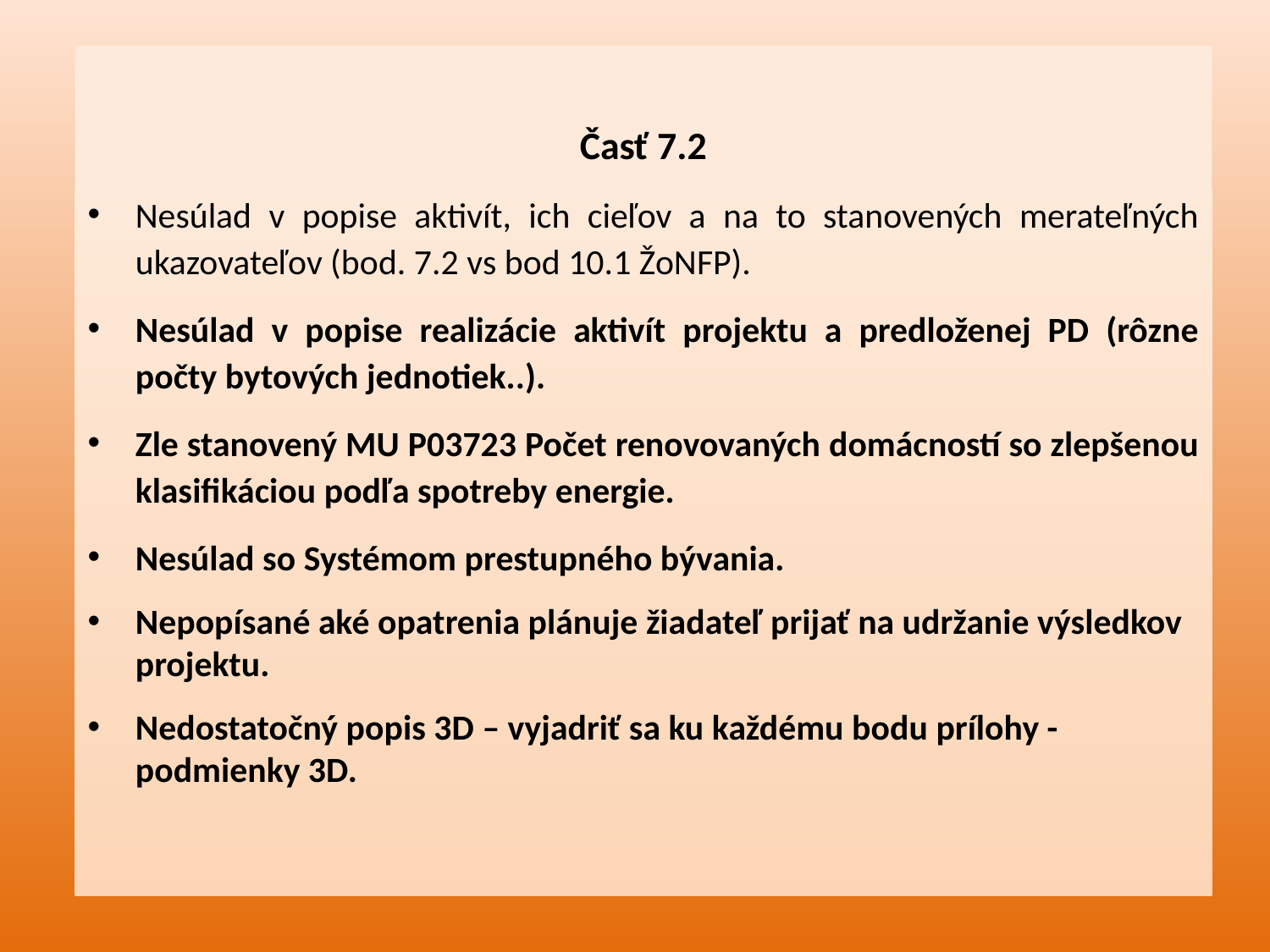

Časť 7.2
Nesúlad v popise aktivít, ich cieľov a na to stanovených merateľných ukazovateľov (bod. 7.2 vs bod 10.1 ŽoNFP).
Nesúlad v popise realizácie aktivít projektu a predloženej PD (rôzne počty bytových jednotiek..).
Zle stanovený MU P03723 Počet renovovaných domácností so zlepšenou klasifikáciou podľa spotreby energie.
Nesúlad so Systémom prestupného bývania.
Nepopísané aké opatrenia plánuje žiadateľ prijať na udržanie výsledkov projektu.
Nedostatočný popis 3D – vyjadriť sa ku každému bodu prílohy - podmienky 3D.